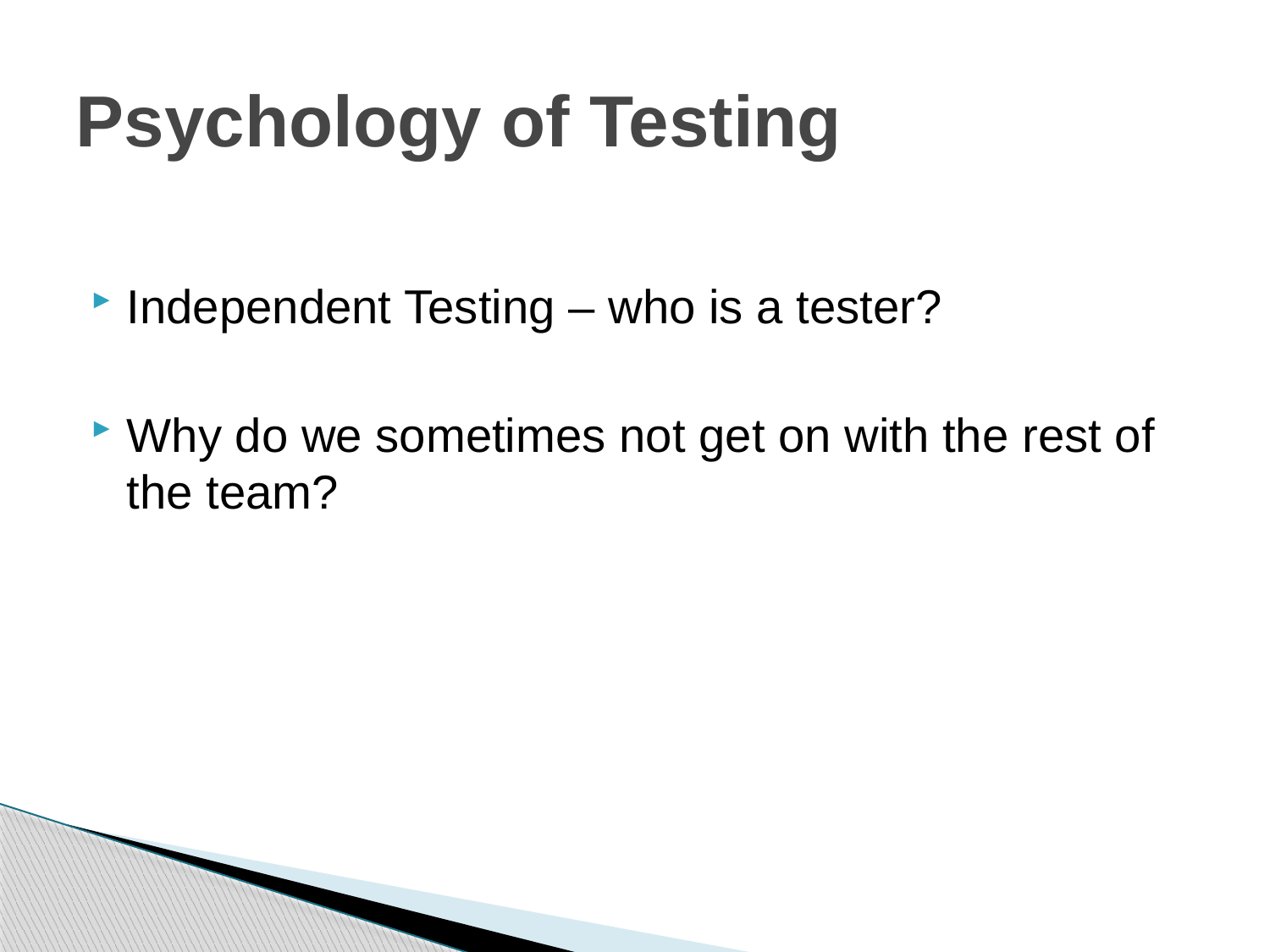

# Psychology of Testing

Independent Testing – who is a tester?

Why do we sometimes not get on with the rest of the team?